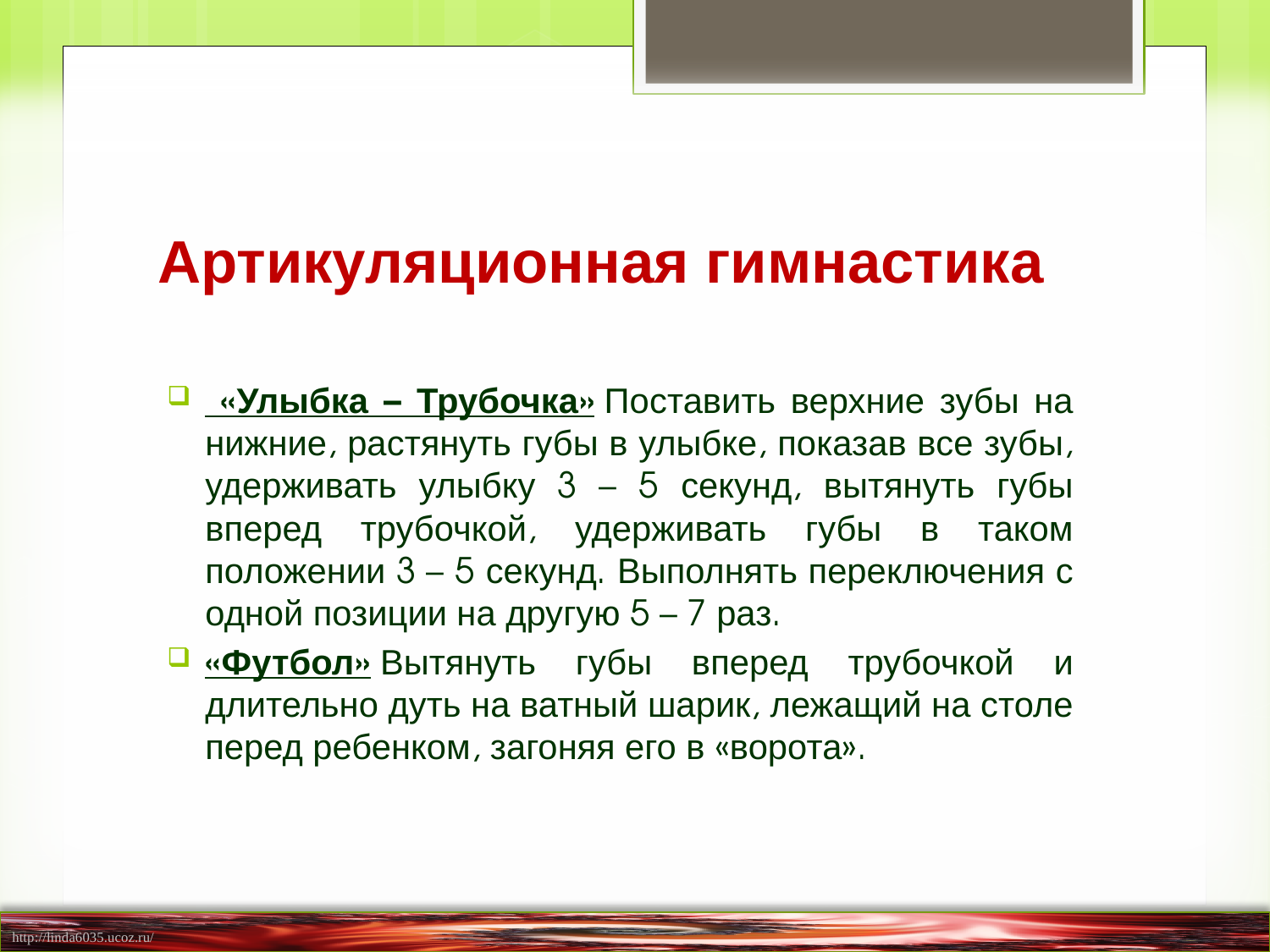

# Артикуляционная гимнастика

 «Улыбка – Трубочка» Поставить верхние зубы на нижние, растянуть губы в улыбке, показав все зубы, удерживать улыбку 3 – 5 секунд, вытянуть губы вперед трубочкой, удерживать губы в таком положении 3 – 5 секунд. Выполнять переключения с одной позиции на другую 5 – 7 раз.
«Футбол» Вытянуть губы вперед трубочкой и длительно дуть на ватный шарик, лежащий на столе перед ребенком, загоняя его в «ворота».